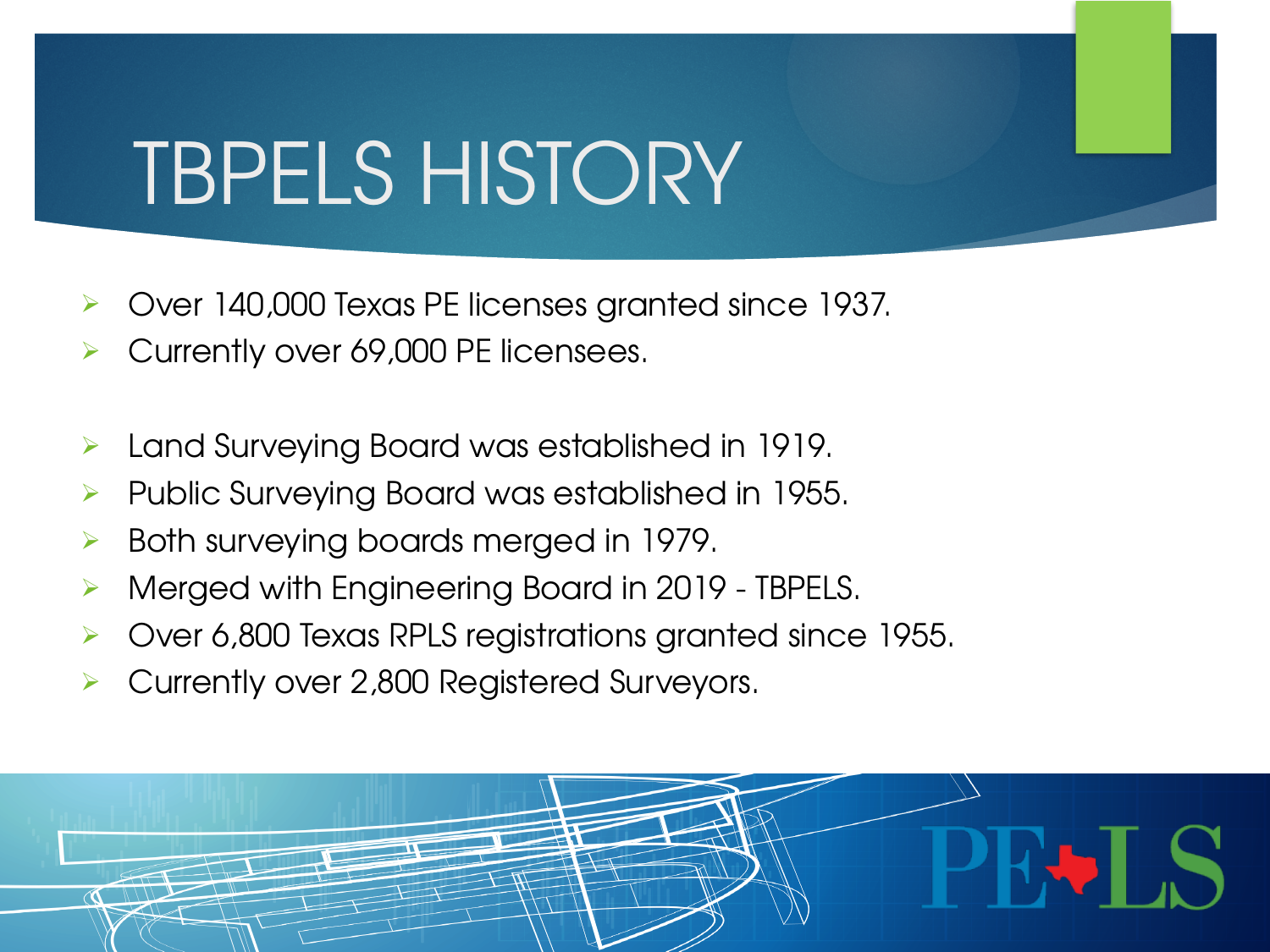

# TBPELS History
Over 140,000 Texas PE licenses granted since 1937.
Currently over 69,000 PE licensees.

Land Surveying Board was established in 1919.
Public Surveying Board was established in 1955.
Both surveying boards merged in 1979.
Merged with Engineering Board in 2019 - TBPELS.
Over 6,800 Texas RPLS registrations granted since 1955.
Currently over 2,800 Registered Surveyors.